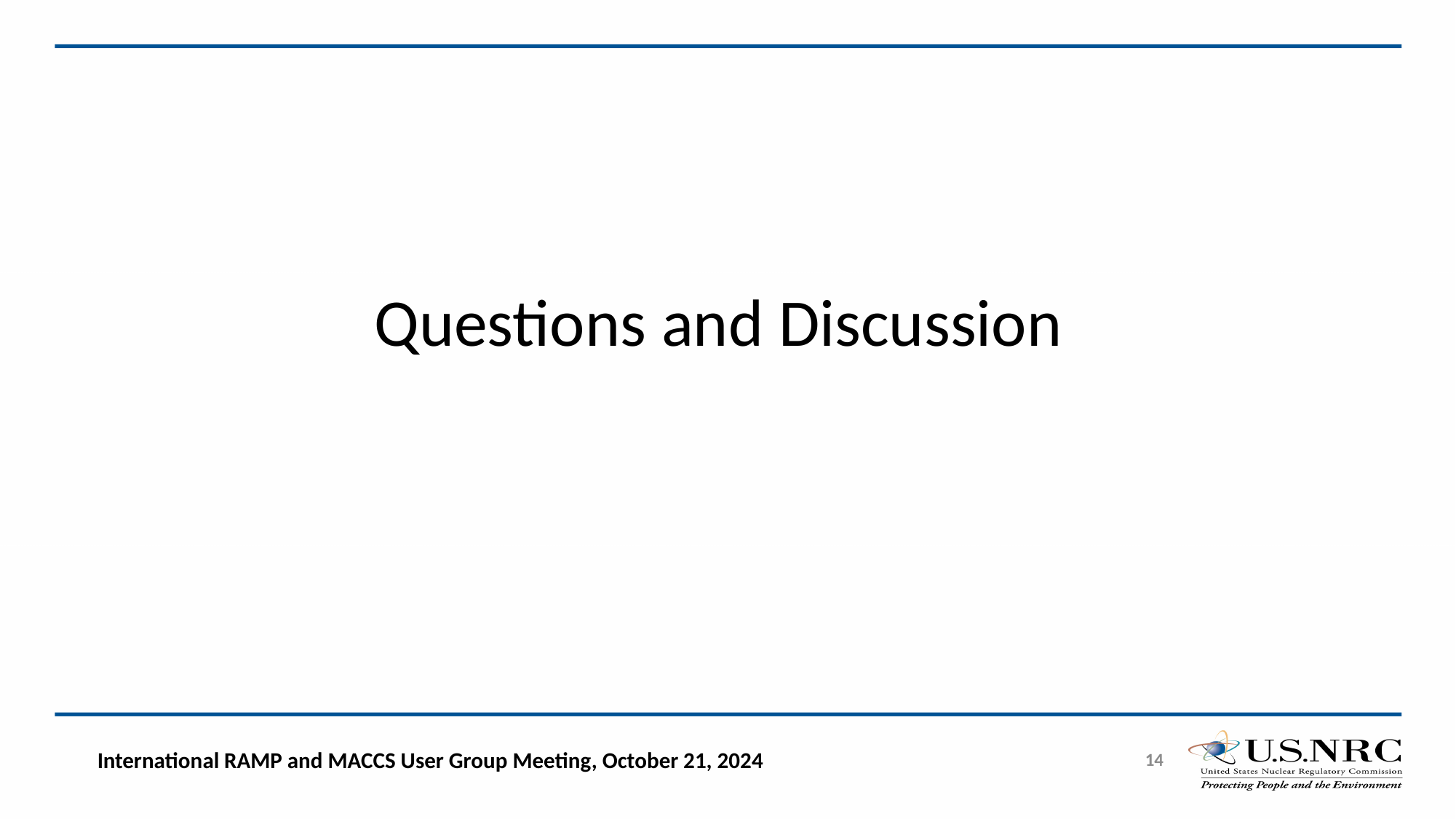

# Questions and Discussion
14
International RAMP and MACCS User Group Meeting, October 21, 2024